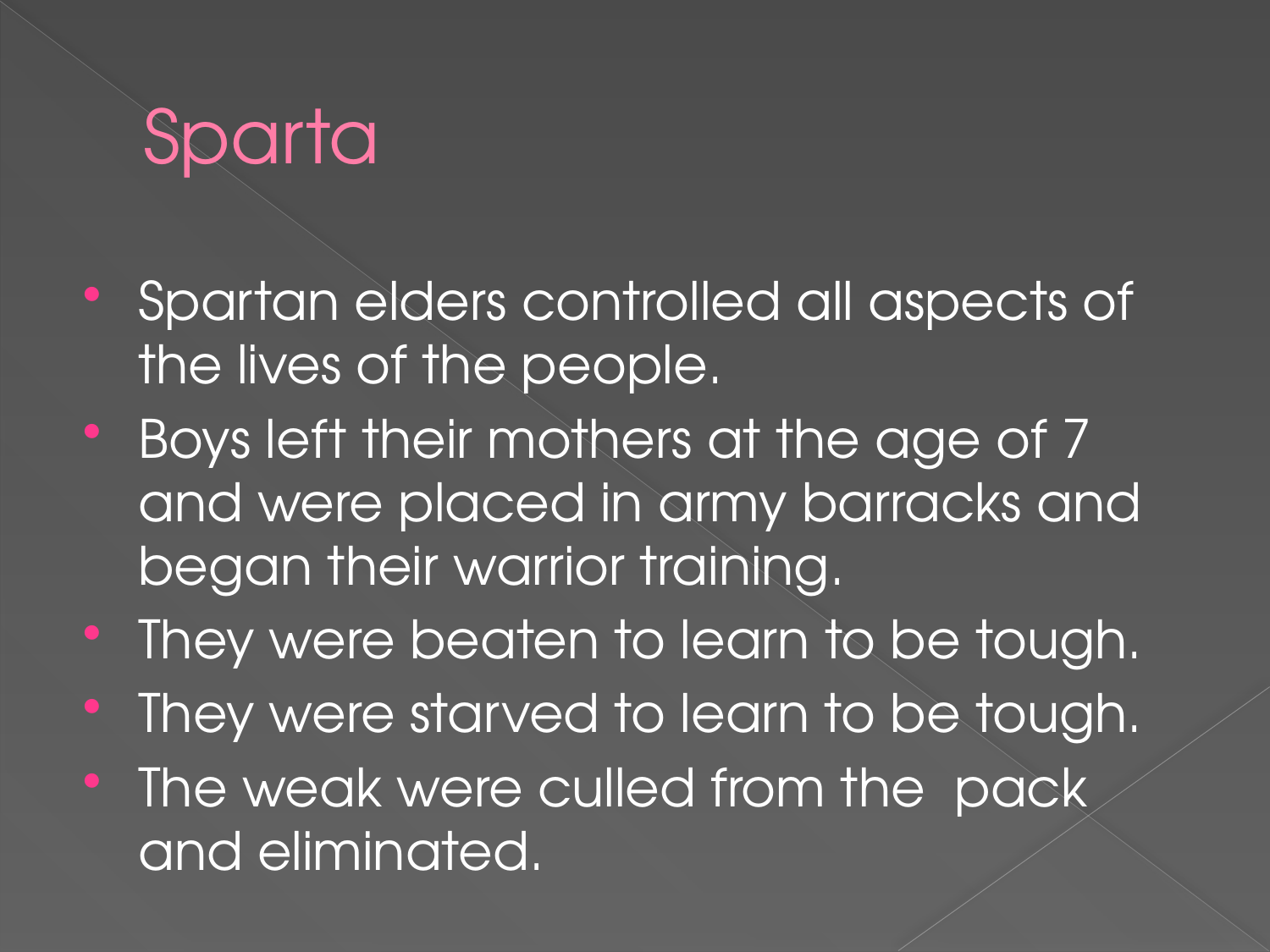

# Sparta
Spartan elders controlled all aspects of the lives of the people.
Boys left their mothers at the age of 7 and were placed in army barracks and began their warrior training.
They were beaten to learn to be tough.
They were starved to learn to be tough.
The weak were culled from the  pack and eliminated.